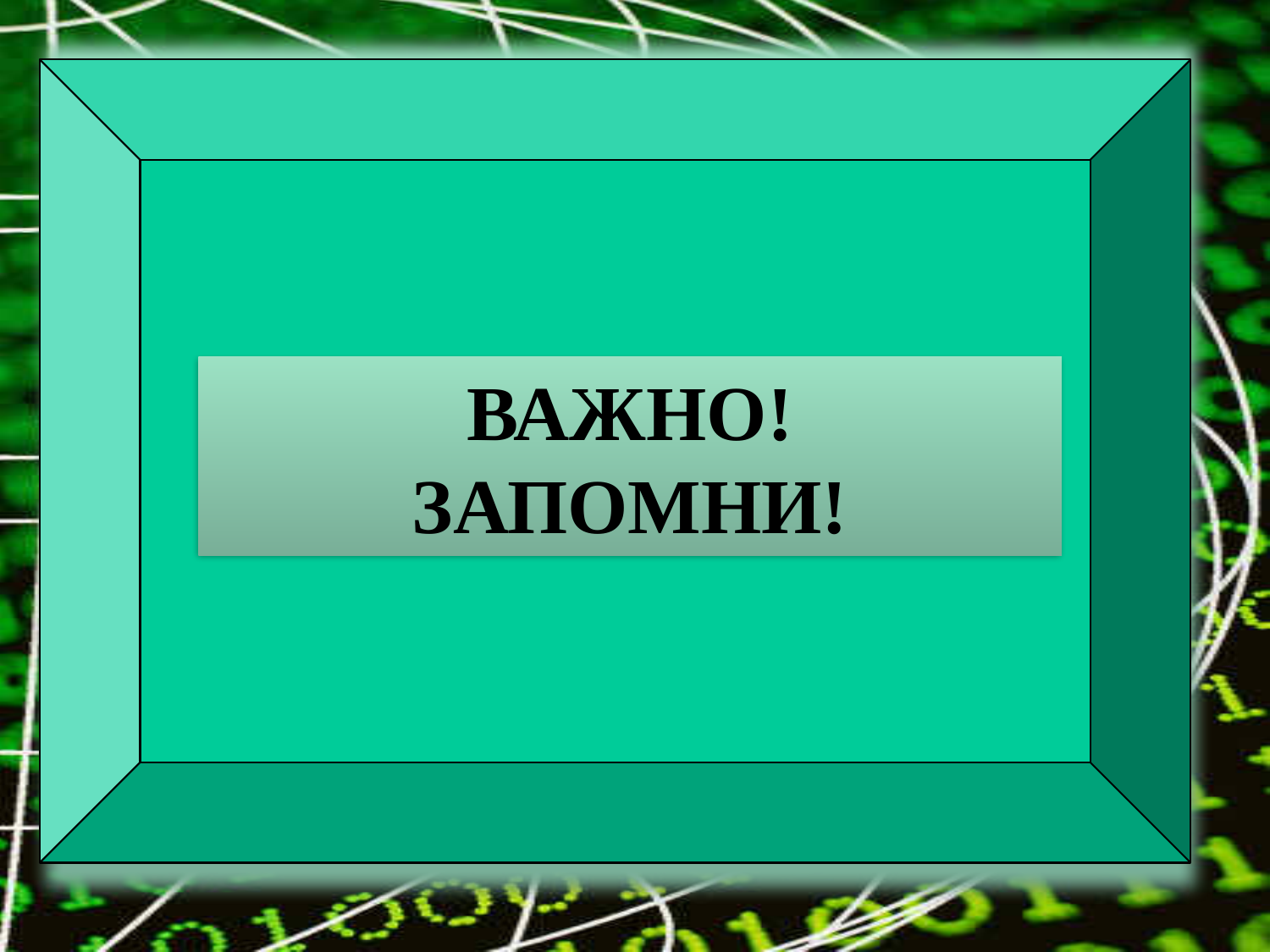

Нельзя долго работать на компьютере и перегружать свой организм.
ЗАПОМНИ!!!
 Виртуальный мир никогда
 не заменит живое общение, спорт, природу
ВАЖНО!
ЗАПОМНИ!